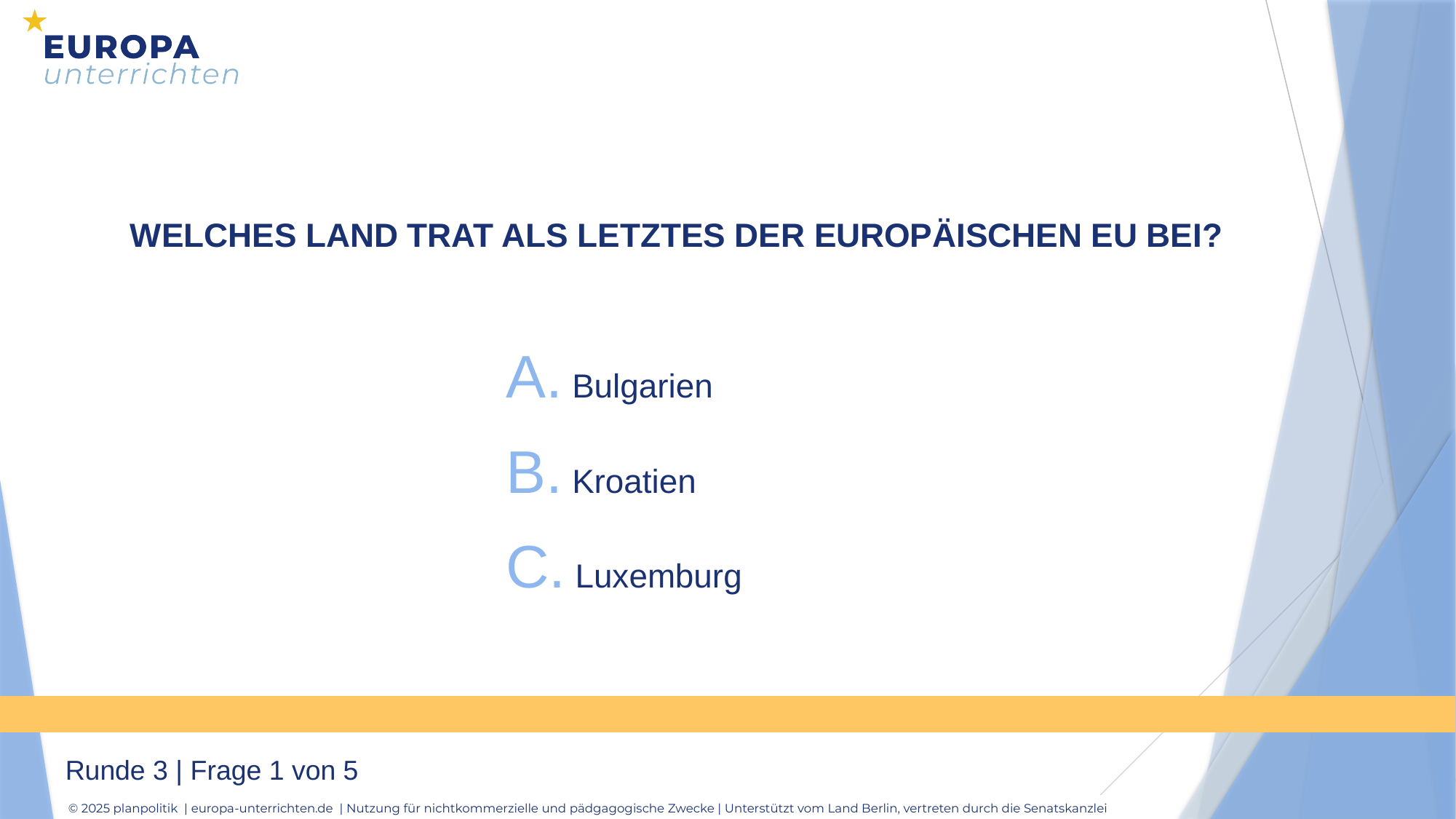

WELCHES LAND TRAT ALS LETZTES DER EUROPÄISCHEN EU BEI?

 Bulgarien
 Kroatien
 Luxemburg

Runde 3 | Frage 1 von 5